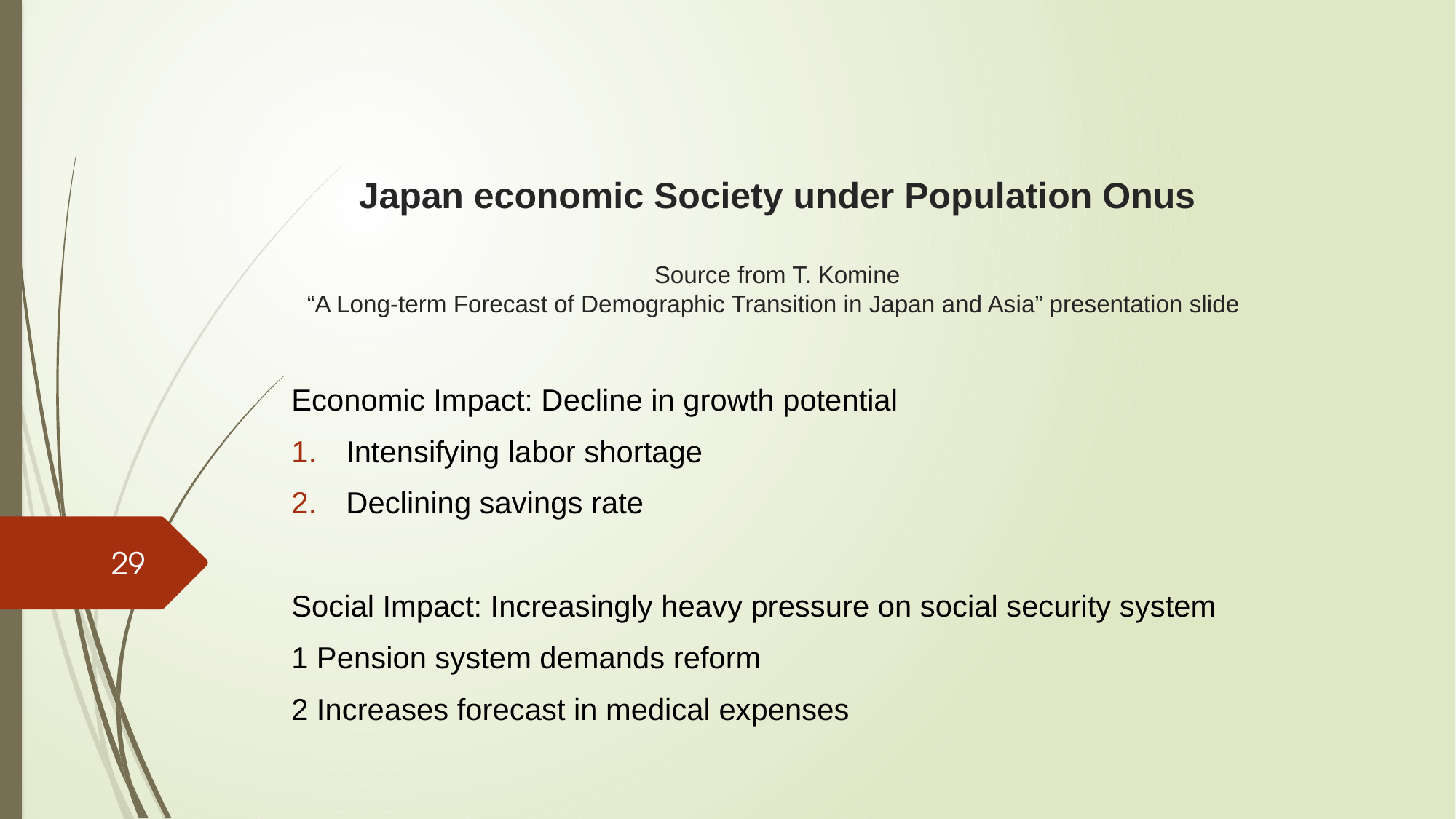

# Japan economic Society under Population Onus Source from T. Komine “A Long-term Forecast of Demographic Transition in Japan and Asia” presentation slide
Economic Impact: Decline in growth potential
Intensifying labor shortage
Declining savings rate

Social Impact: Increasingly heavy pressure on social security system
1 Pension system demands reform
2 Increases forecast in medical expenses
29